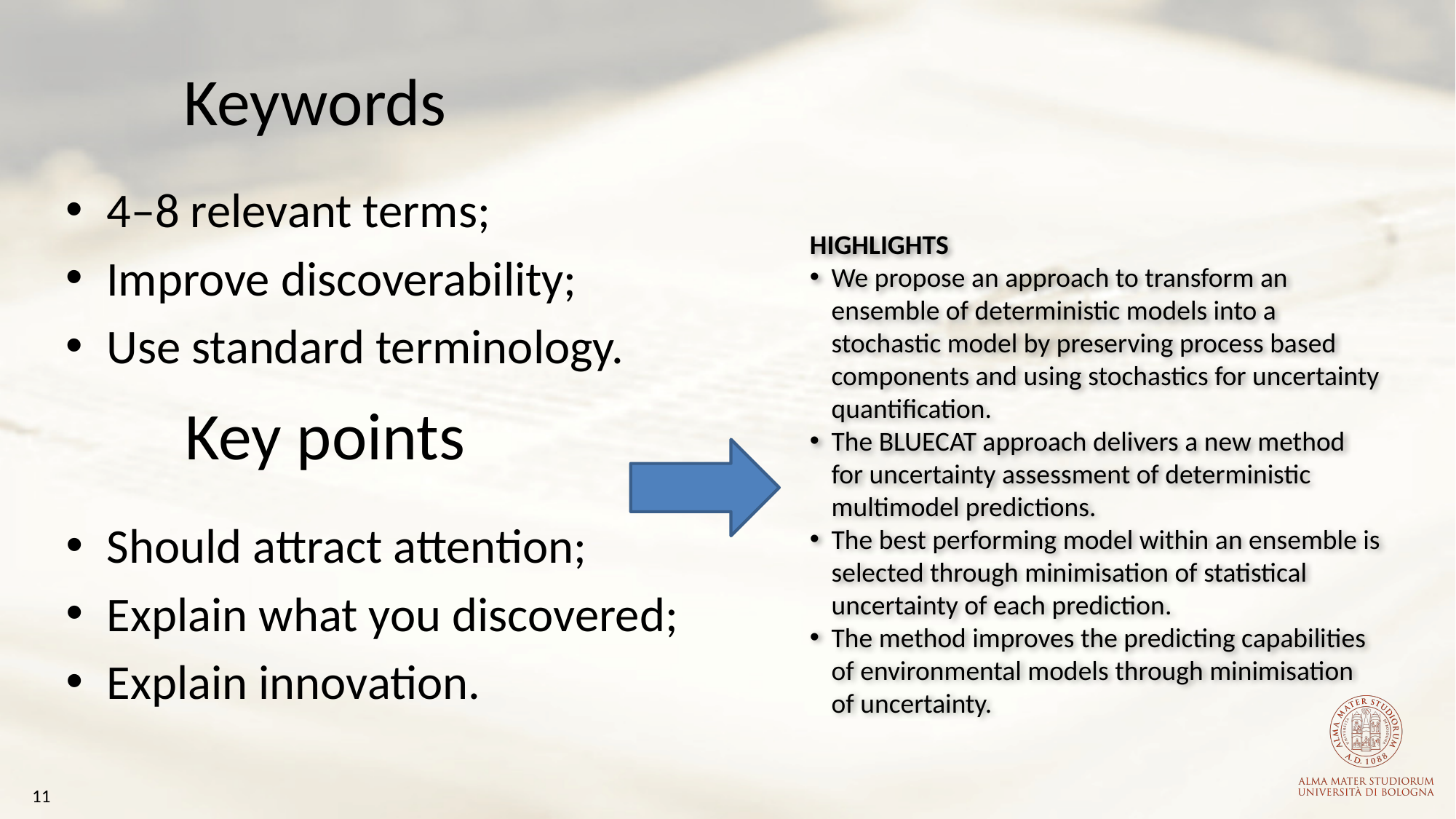

Keywords
4–8 relevant terms;
Improve discoverability;
Use standard terminology.

HIGHLIGHTS
We propose an approach to transform an ensemble of deterministic models into a stochastic model by preserving process based components and using stochastics for uncertainty quantification.
The BLUECAT approach delivers a new method for uncertainty assessment of deterministic multimodel predictions.
The best performing model within an ensemble is selected through minimisation of statistical uncertainty of each prediction.
The method improves the predicting capabilities of environmental models through minimisation of uncertainty.
Key points

Should attract attention;
Explain what you discovered;
Explain innovation.